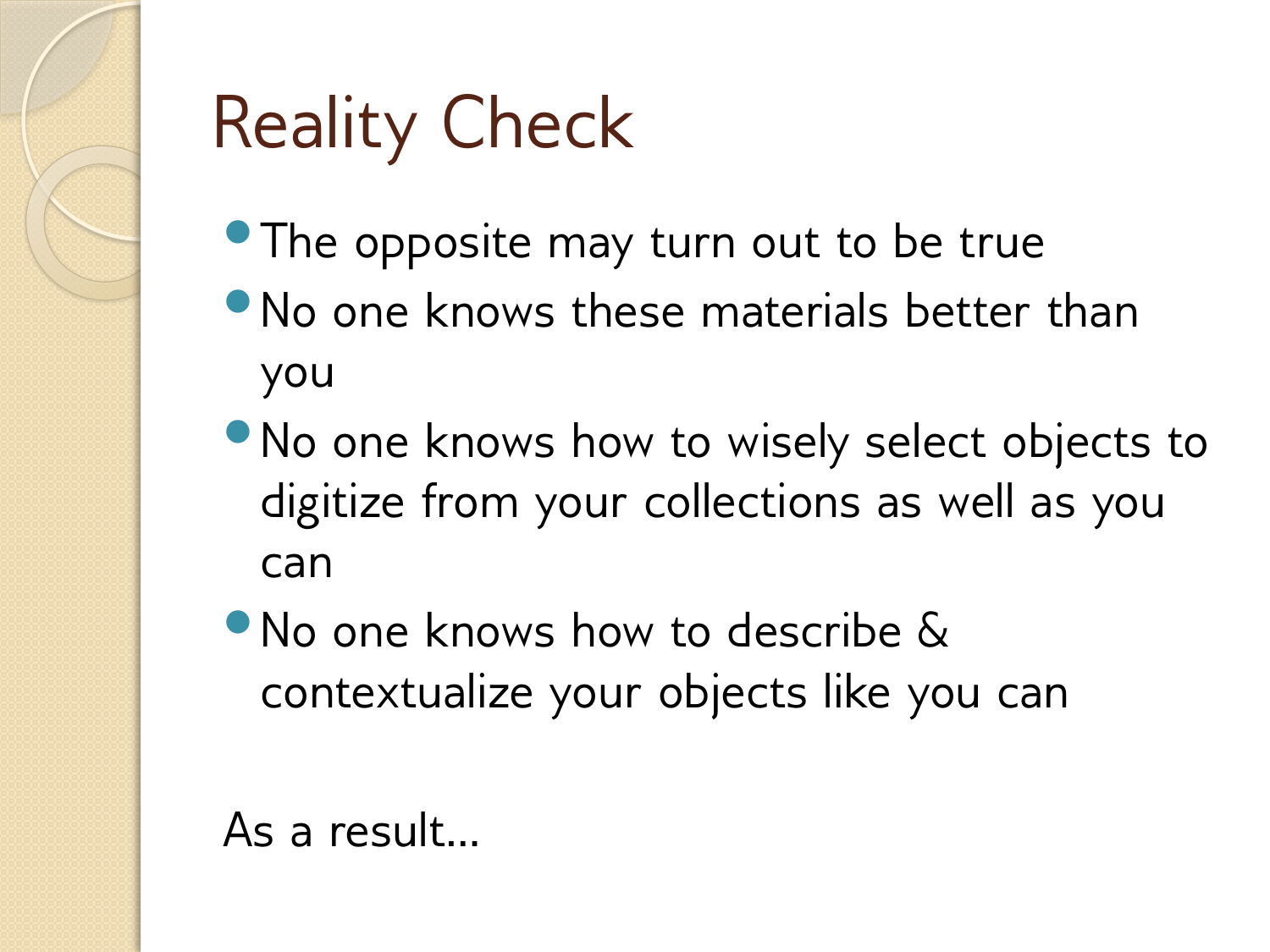

# Reality Check
The opposite may turn out to be true
No one knows these materials better than you
No one knows how to wisely select objects to digitize from your collections as well as you can
No one knows how to describe & contextualize your objects like you can

As a result…